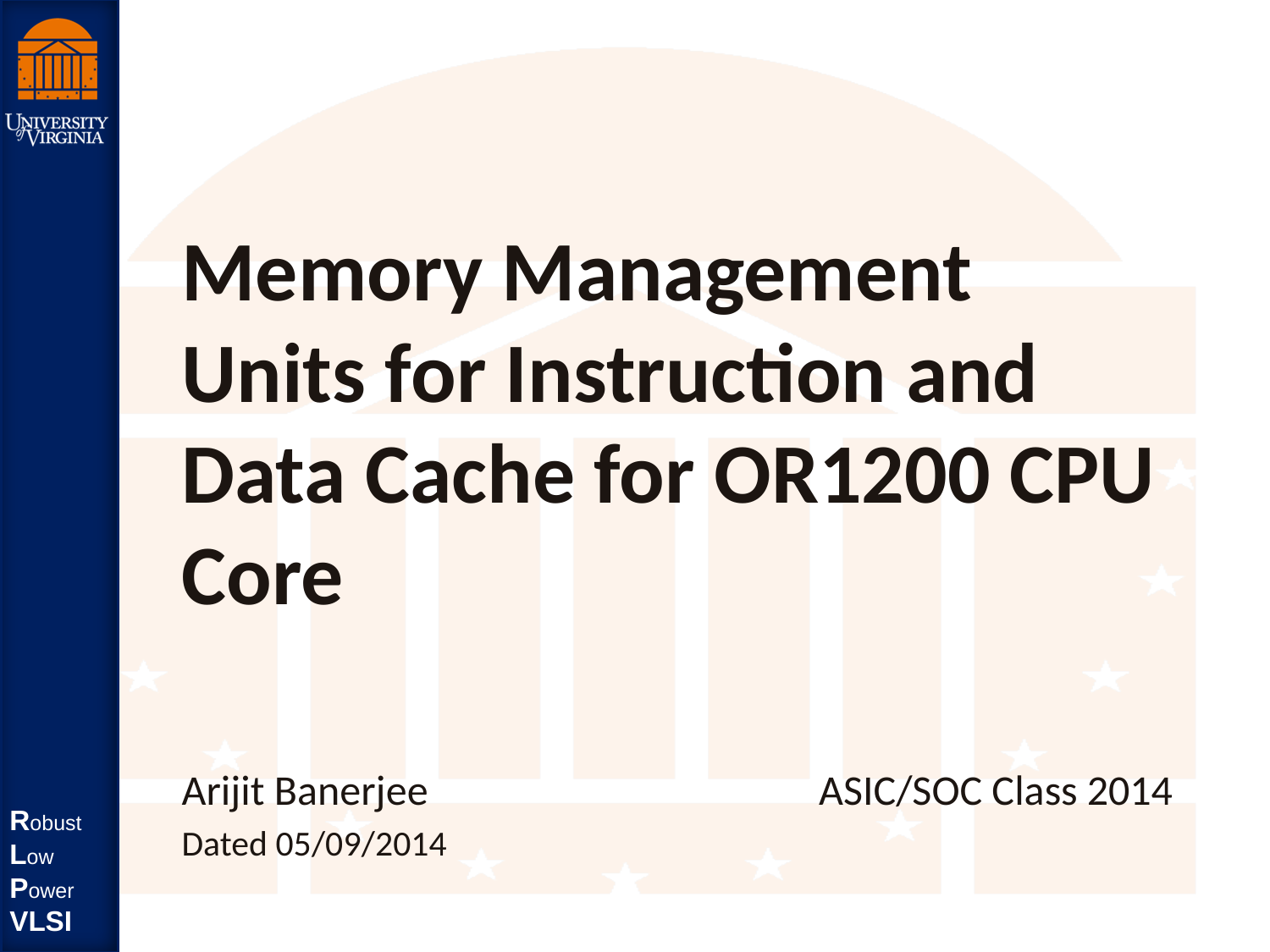

# Memory Management Units for Instruction and Data Cache for OR1200 CPU Core
Arijit Banerjee                                         ASIC/SOC Class 2014
Dated 05/09/2014